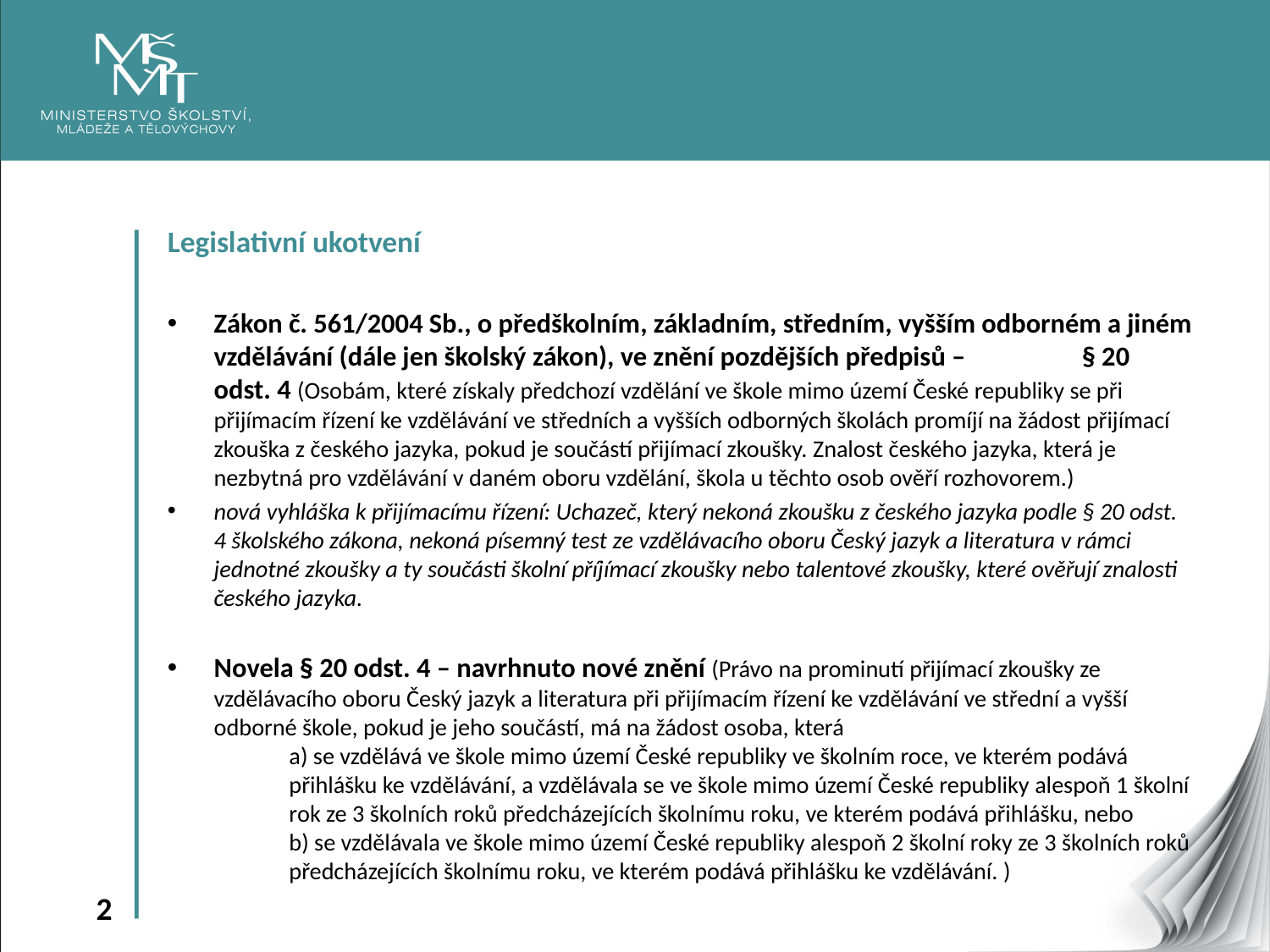

Legislativní ukotvení

Zákon č. 561/2004 Sb., o předškolním, základním, středním, vyšším odborném a jiném vzdělávání (dále jen školský zákon), ve znění pozdějších předpisů –                   § 20 odst. 4 (Osobám, které získaly předchozí vzdělání ve škole mimo území České republiky se při přijímacím řízení ke vzdělávání ve středních a vyšších odborných školách promíjí na žádost přijímací zkouška z českého jazyka, pokud je součástí přijímací zkoušky. Znalost českého jazyka, která je nezbytná pro vzdělávání v daném oboru vzdělání, škola u těchto osob ověří rozhovorem.)
nová vyhláška k přijímacímu řízení: Uchazeč, který nekoná zkoušku z českého jazyka podle § 20 odst. 4 školského zákona, nekoná písemný test ze vzdělávacího oboru Český jazyk a literatura v rámci jednotné zkoušky a ty součásti školní příjímací zkoušky nebo talentové zkoušky, které ověřují znalosti českého jazyka.

Novela § 20 odst. 4 – navrhnuto nové znění (Právo na prominutí přijímací zkoušky ze vzdělávacího oboru Český jazyk a literatura při přijímacím řízení ke vzdělávání ve střední a vyšší odborné škole, pokud je jeho součástí, má na žádost osoba, která
	a) se vzdělává ve škole mimo území České republiky ve školním roce, ve kterém podává přihlášku ke vzdělávání, a vzdělávala se ve škole mimo území České republiky alespoň 1 školní rok ze 3 školních roků předcházejících školnímu roku, ve kterém podává přihlášku, nebo
	b) se vzdělávala ve škole mimo území České republiky alespoň 2 školní roky ze 3 školních roků předcházejících školnímu roku, ve kterém podává přihlášku ke vzdělávání. )